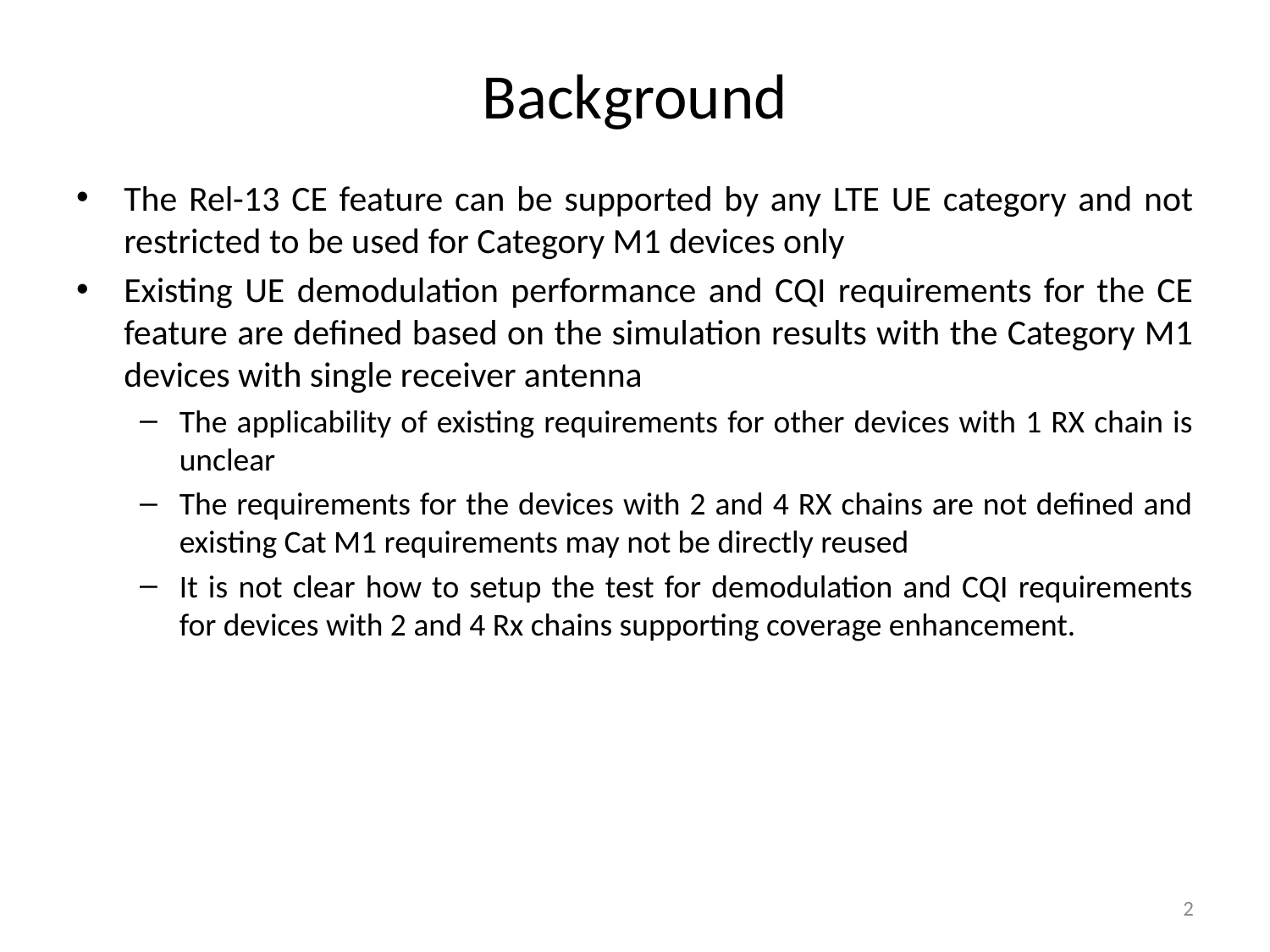

# Background
The Rel-13 CE feature can be supported by any LTE UE category and not restricted to be used for Category M1 devices only
Existing UE demodulation performance and CQI requirements for the CE feature are defined based on the simulation results with the Category M1 devices with single receiver antenna
The applicability of existing requirements for other devices with 1 RX chain is unclear
The requirements for the devices with 2 and 4 RX chains are not defined and existing Cat M1 requirements may not be directly reused
It is not clear how to setup the test for demodulation and CQI requirements for devices with 2 and 4 Rx chains supporting coverage enhancement.

2